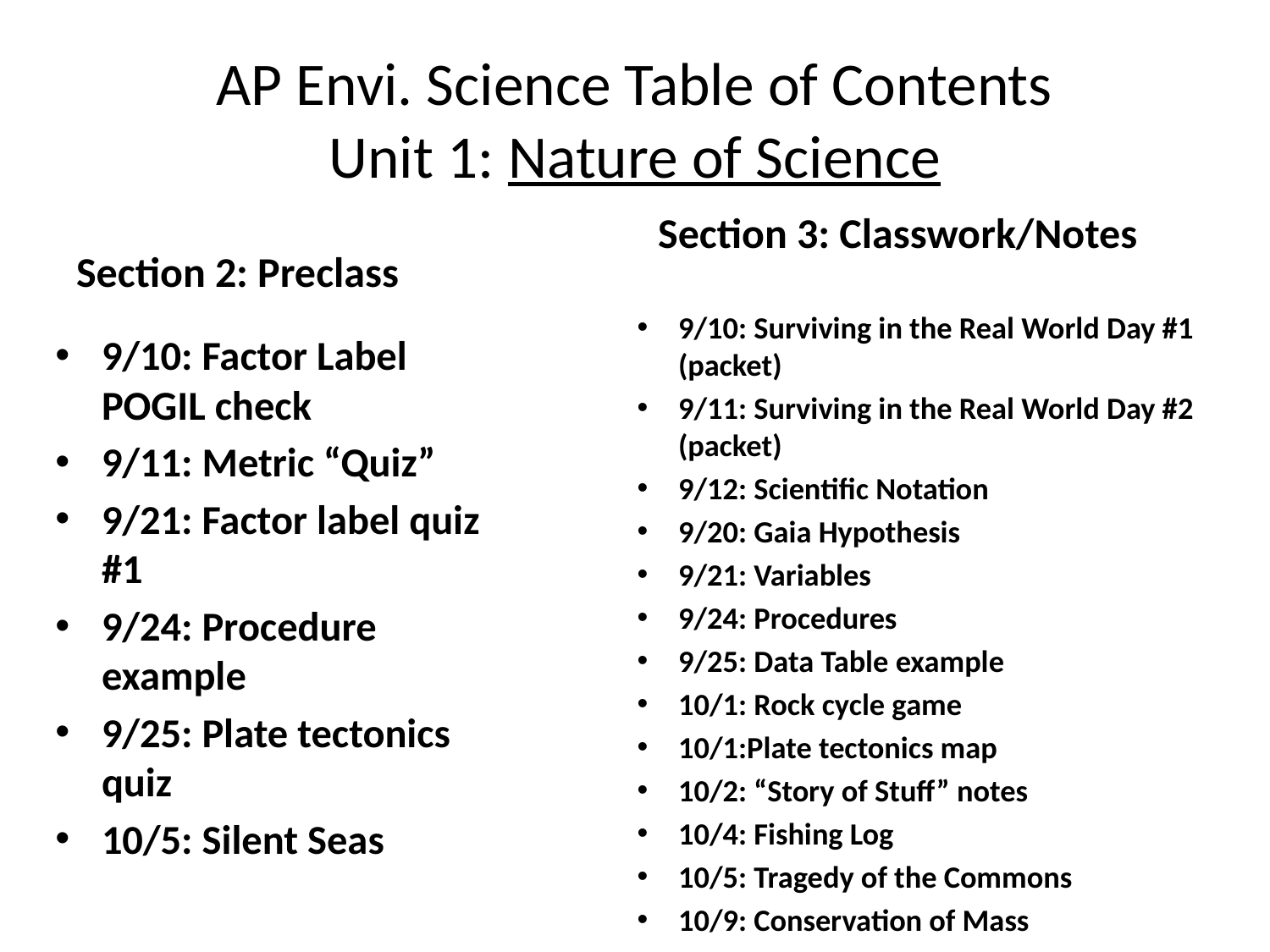

# AP Envi. Science Table of Contents Unit 1: Nature of Science
Section 3: Classwork/Notes
Section 2: Preclass
9/10: Surviving in the Real World Day #1 (packet)
9/11: Surviving in the Real World Day #2 (packet)
9/12: Scientific Notation
9/20: Gaia Hypothesis
9/21: Variables
9/24: Procedures
9/25: Data Table example
10/1: Rock cycle game
10/1:Plate tectonics map
10/2: “Story of Stuff” notes
10/4: Fishing Log
10/5: Tragedy of the Commons
10/9: Conservation of Mass

9/10: Factor Label POGIL check
9/11: Metric “Quiz”
9/21: Factor label quiz #1
9/24: Procedure example
9/25: Plate tectonics quiz
10/5: Silent Seas